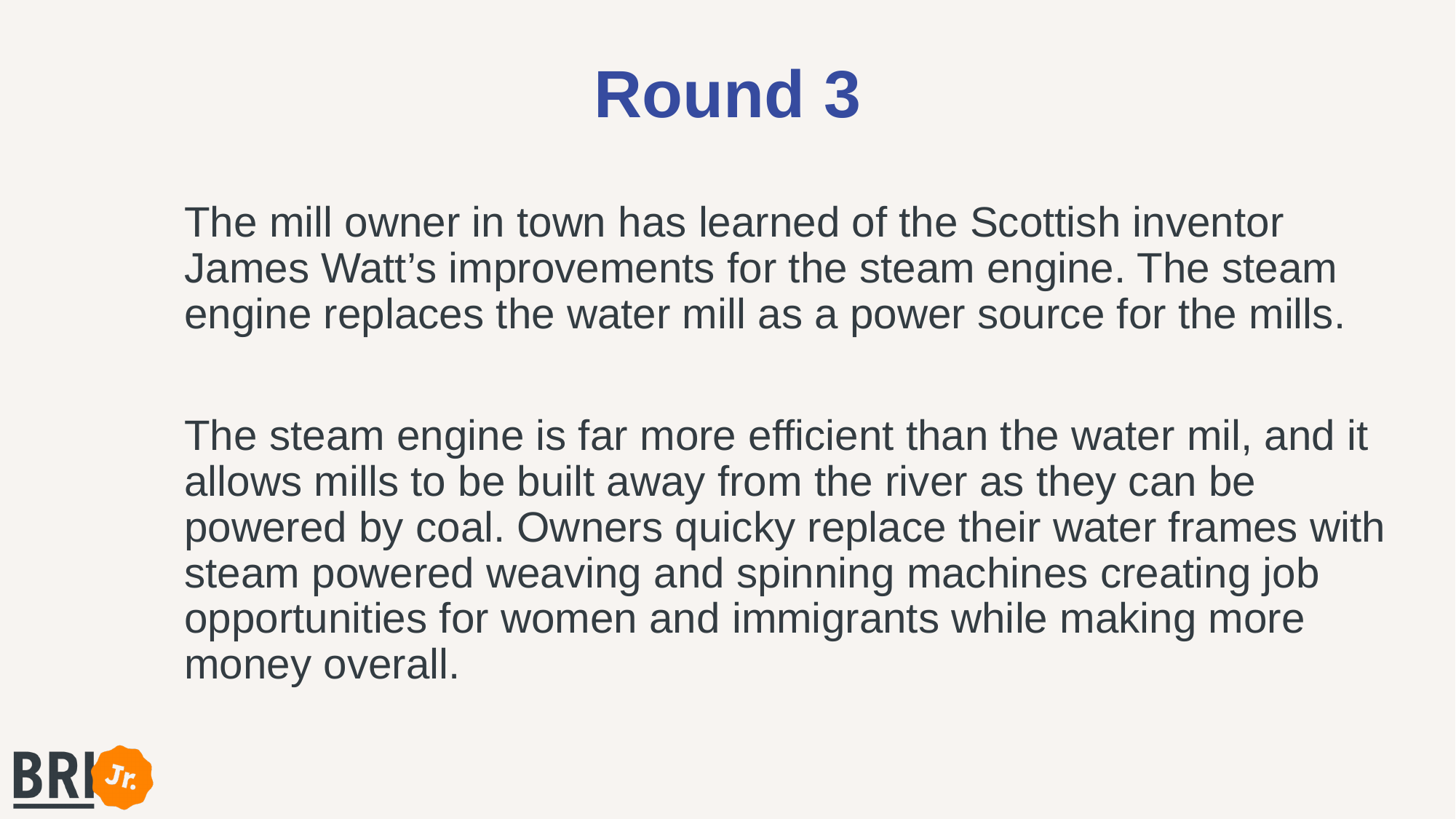

# Round 3
The mill owner in town has learned of the Scottish inventor James Watt’s improvements for the steam engine. The steam engine replaces the water mill as a power source for the mills.

The steam engine is far more efficient than the water mil, and it allows mills to be built away from the river as they can be powered by coal. Owners quicky replace their water frames with steam powered weaving and spinning machines creating job opportunities for women and immigrants while making more money overall.